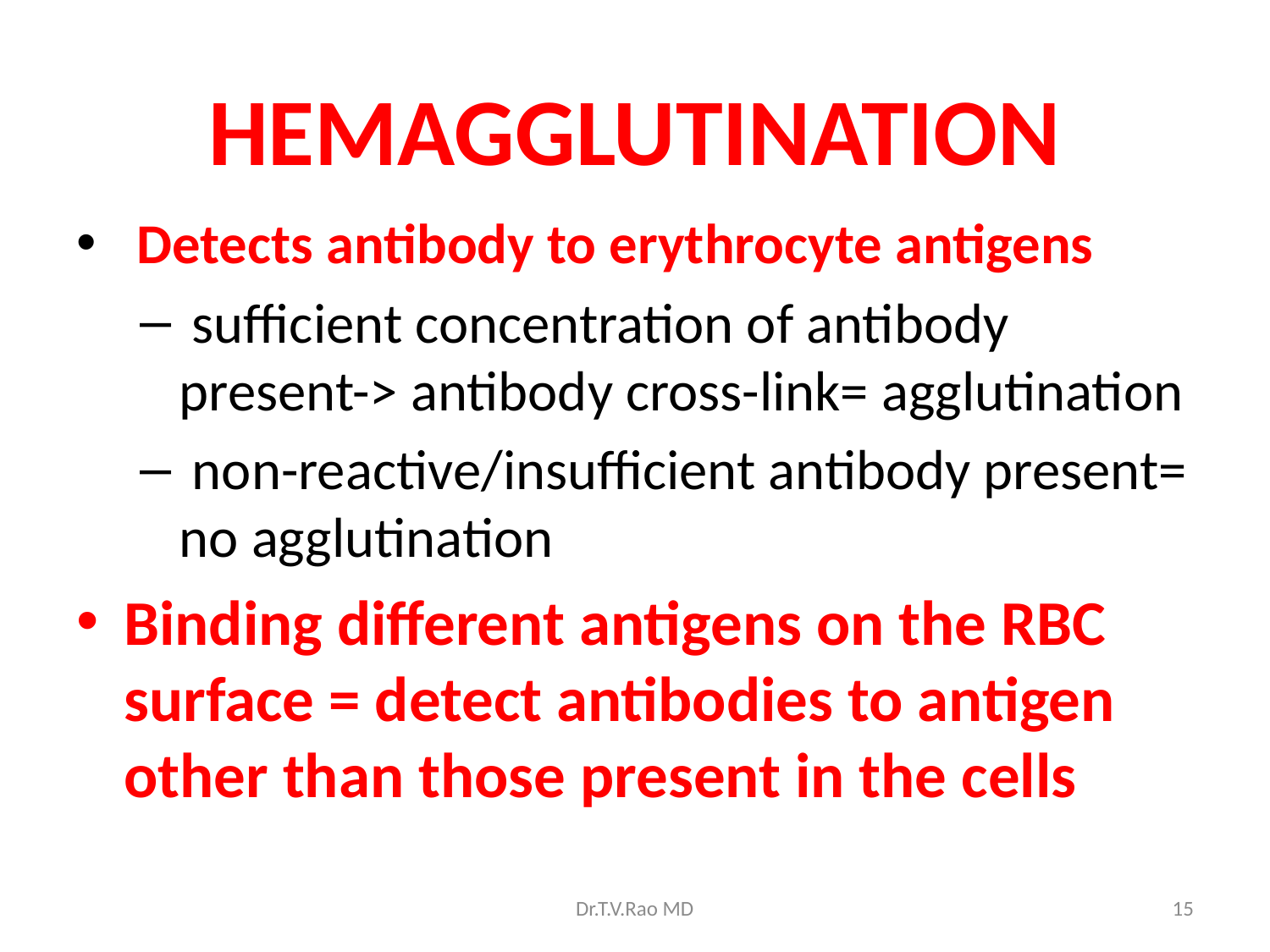

# HEMAGGLUTINATION
 Detects antibody to erythrocyte antigens
 sufficient concentration of antibody present-> antibody cross-link= agglutination
 non-reactive/insufficient antibody present= no agglutination
Binding different antigens on the RBC surface = detect antibodies to antigen other than those present in the cells

Dr.T.V.Rao MD
15